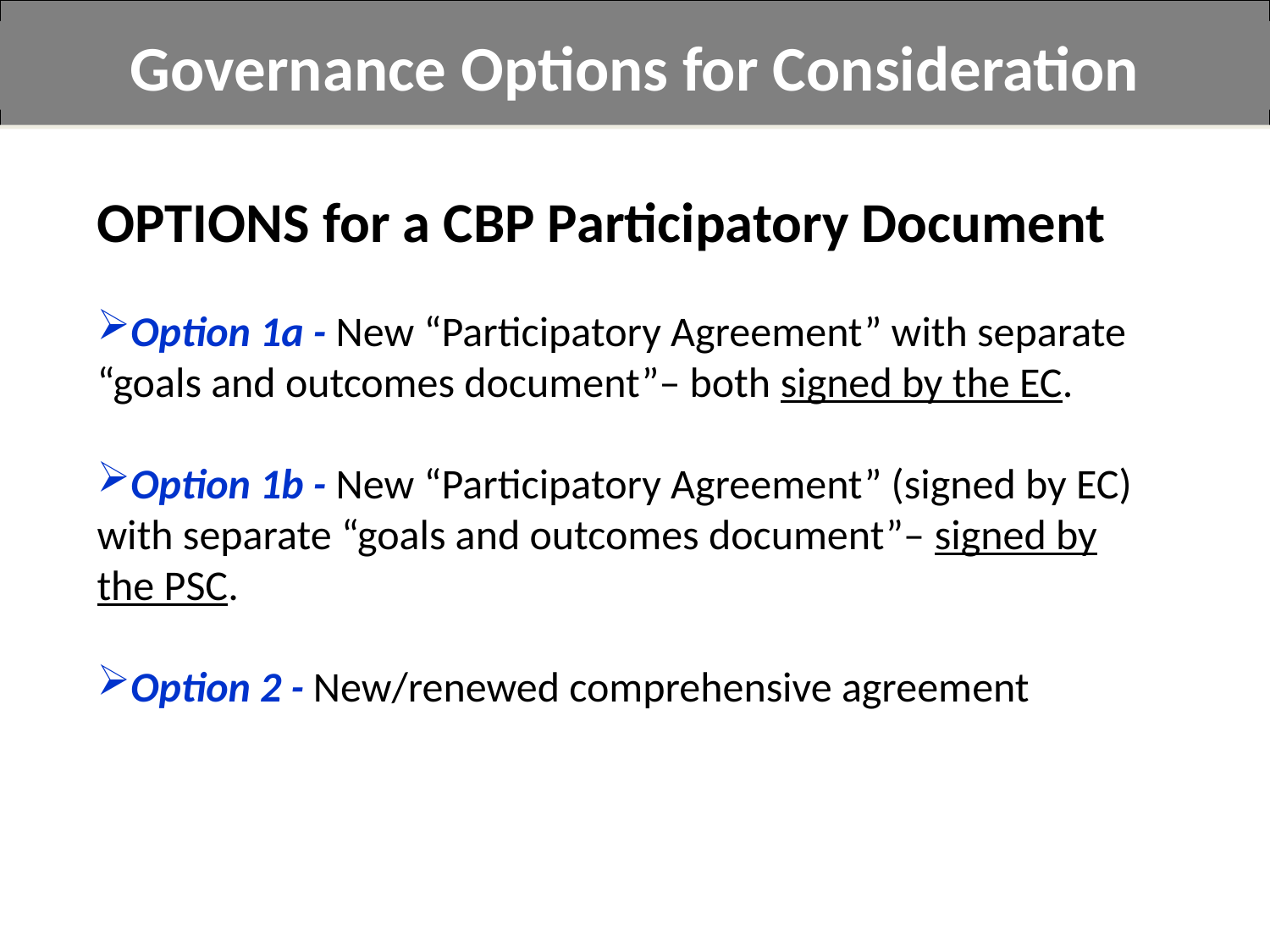

Governance Options for Consideration
OPTIONS for a CBP Participatory Document

Option 1a - New “Participatory Agreement” with separate “goals and outcomes document”– both signed by the EC.

Option 1b - New “Participatory Agreement” (signed by EC) with separate “goals and outcomes document”– signed by the PSC.

Option 2 - New/renewed comprehensive agreement